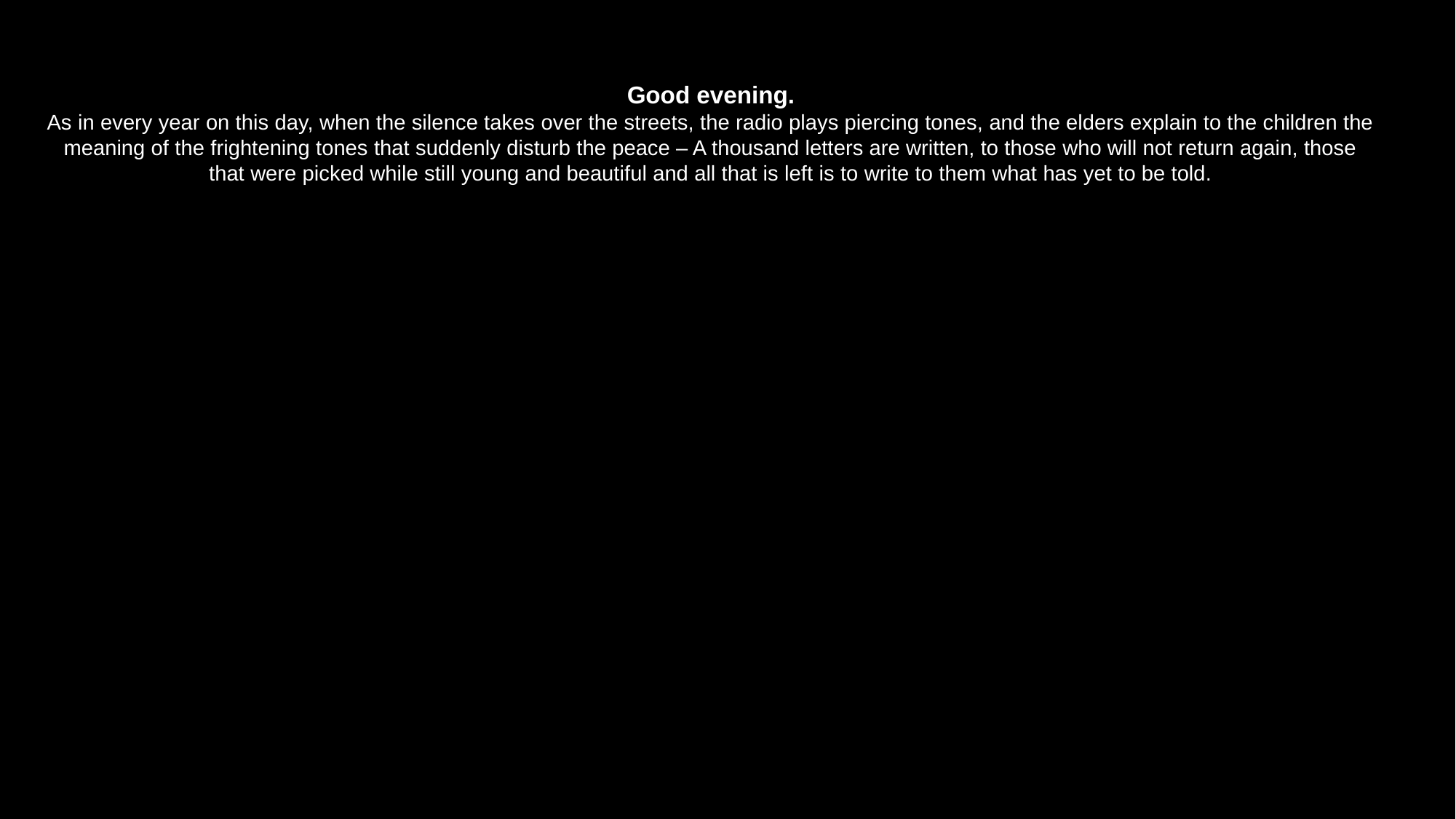

Good evening.
As in every year on this day, when the silence takes over the streets, the radio plays piercing tones, and the elders explain to the children the meaning of the frightening tones that suddenly disturb the peace – A thousand letters are written, to those who will not return again, those that were picked while still young and beautiful and all that is left is to write to them what has yet to be told.